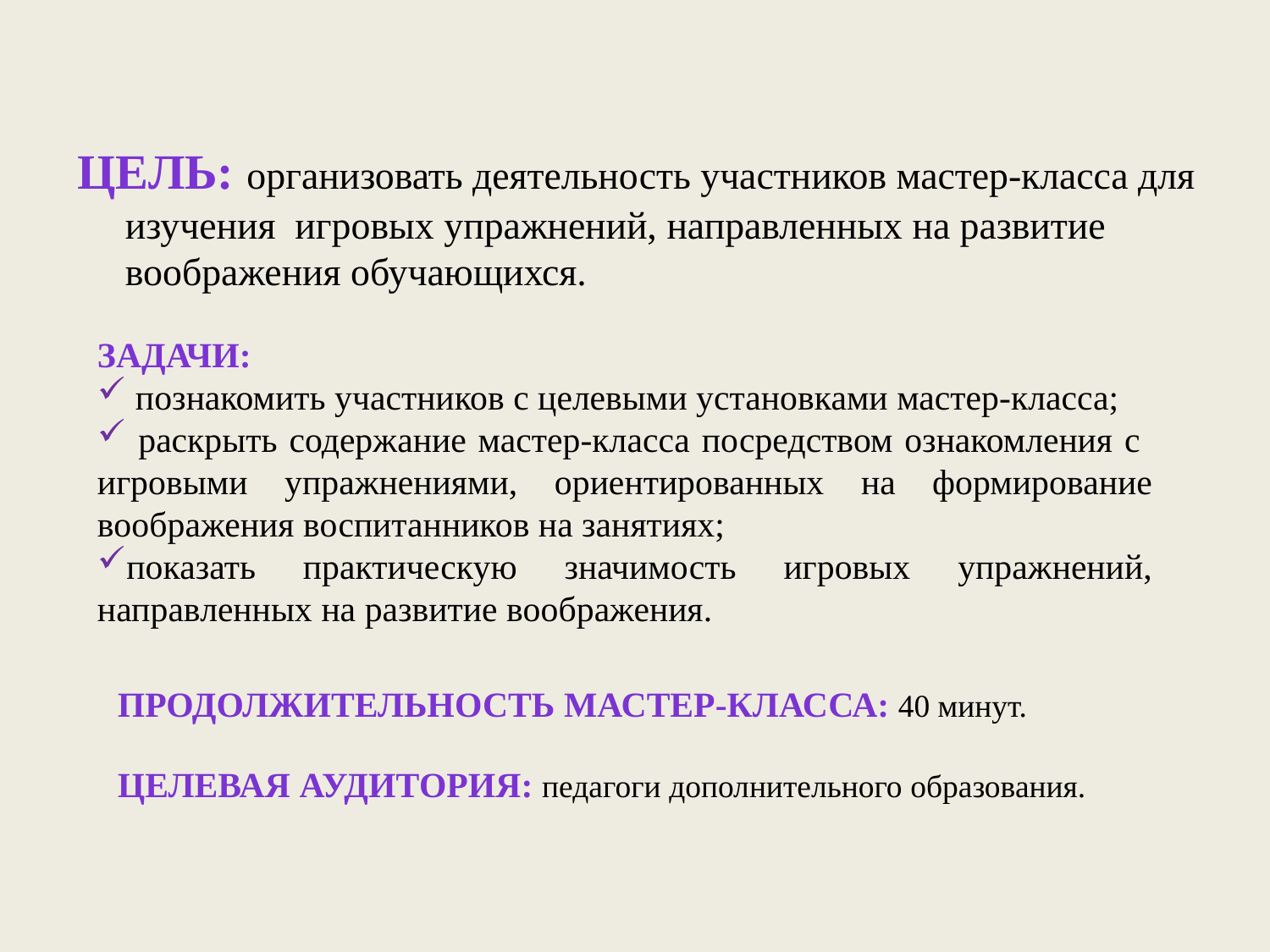

Цель: организовать деятельность участников мастер-класса для  изучения  игровых упражнений, направленных на развитие воображения обучающихся.

Задачи:
 познакомить участников с целевыми установками мастер-класса;
 раскрыть содержание мастер-класса посредством ознакомления с  игровыми упражнениями, ориентированных на формирование воображения воспитанников на занятиях;
показать практическую значимость игровых упражнений, направленных на развитие воображения.
Продолжительность мастер-класса: 40 минут.

Целевая аудитория: педагоги дополнительного образования.